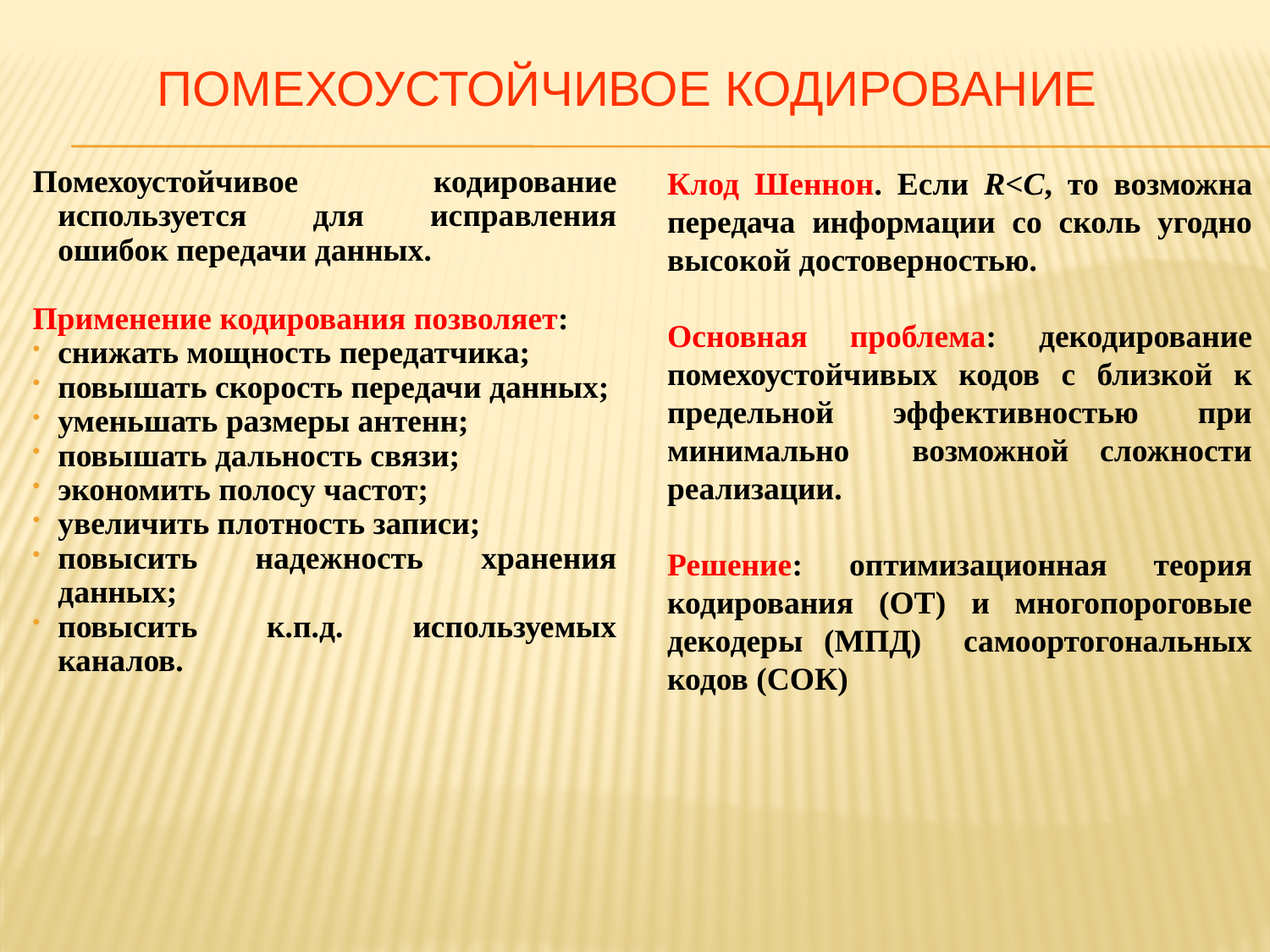

# помехоустойчивоЕ кодированиЕ
Клод Шеннон. Если R<C, то возможна передача информации со сколь угодно высокой достоверностью.

Основная проблема: декодирование помехоустойчивых кодов с близкой к предельной эффективностью при минимально  возможной сложности реализации.

Решение: оптимизационная теория кодирования (ОТ) и многопороговые декодеры (МПД)  самоортогональных кодов (СОК)
Помехоустойчивое кодирование используется для исправления ошибок передачи данных.

Применение кодирования позволяет:
снижать мощность передатчика;
повышать скорость передачи данных;
уменьшать размеры антенн;
повышать дальность связи;
экономить полосу частот;
увеличить плотность записи;
повысить надежность хранения данных;
повысить к.п.д. используемых каналов.